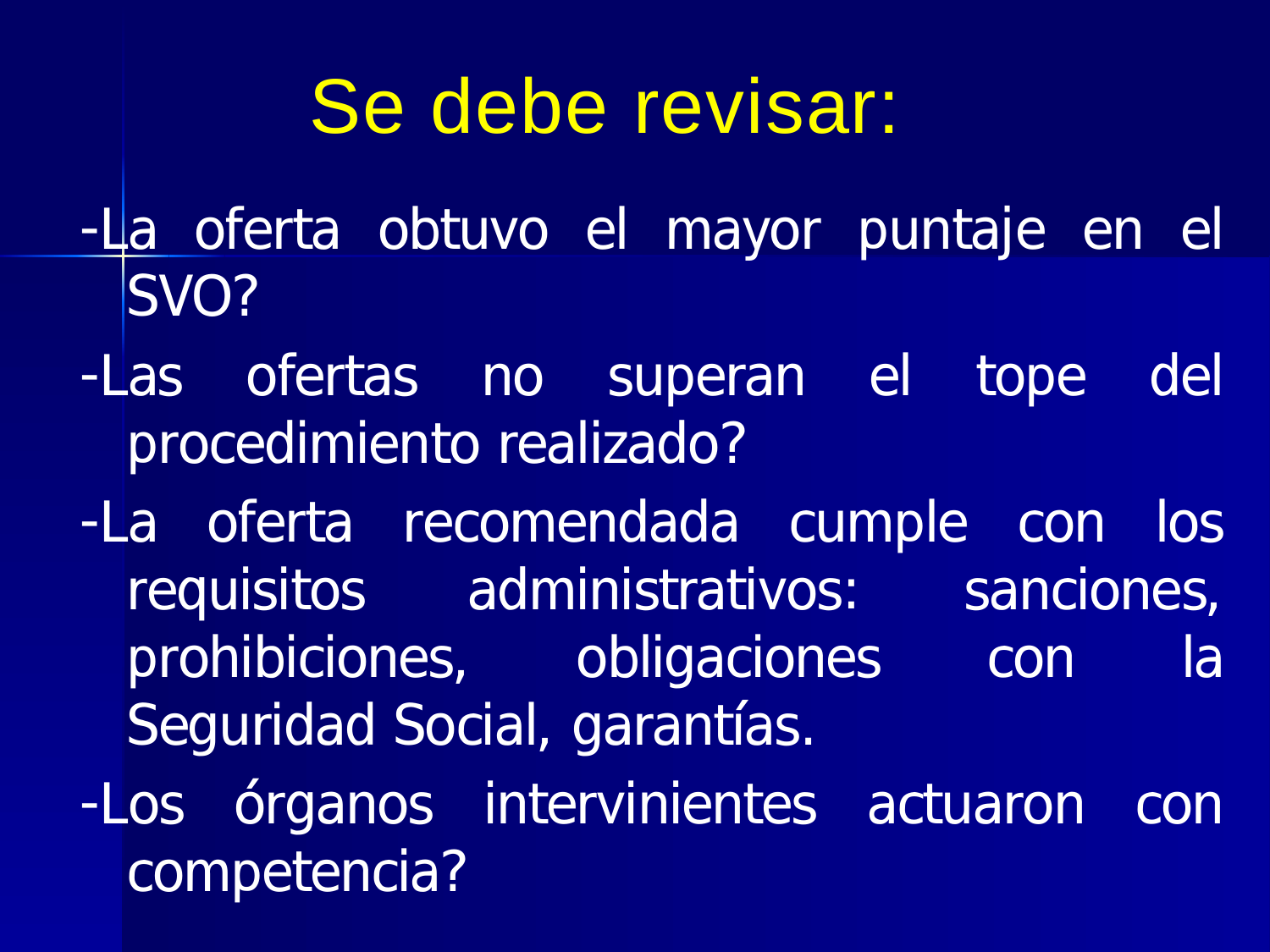

Se debe revisar:
-La oferta obtuvo el mayor puntaje en el SVO?
-Las ofertas no superan el tope del procedimiento realizado?
-La oferta recomendada cumple con los requisitos administrativos: sanciones, prohibiciones, obligaciones con la Seguridad Social, garantías.
-Los órganos intervinientes actuaron con competencia?